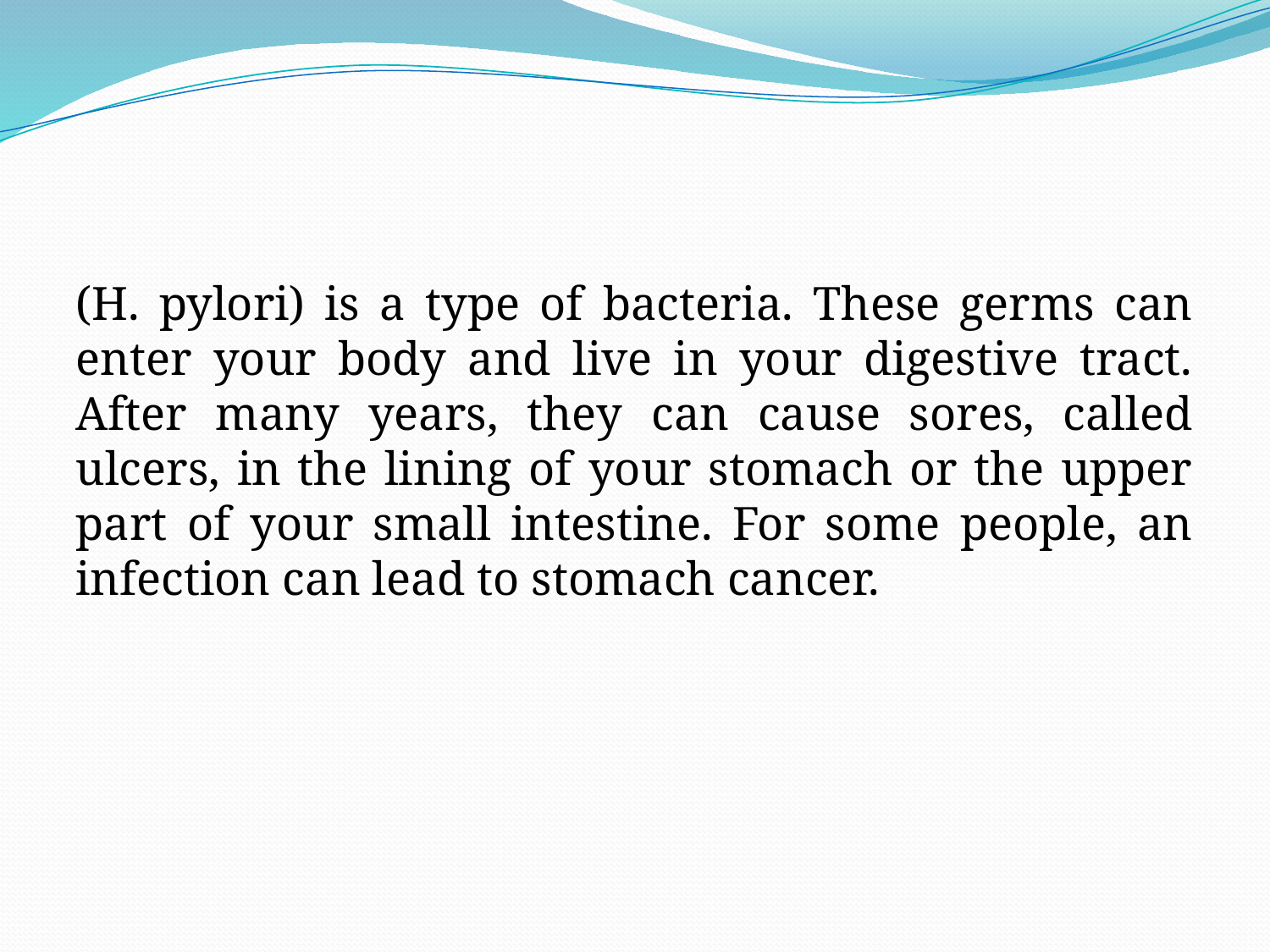

#
(H. pylori) is a type of bacteria. These germs can enter your body and live in your digestive tract. After many years, they can cause sores, called ulcers, in the lining of your stomach or the upper part of your small intestine. For some people, an infection can lead to stomach cancer.